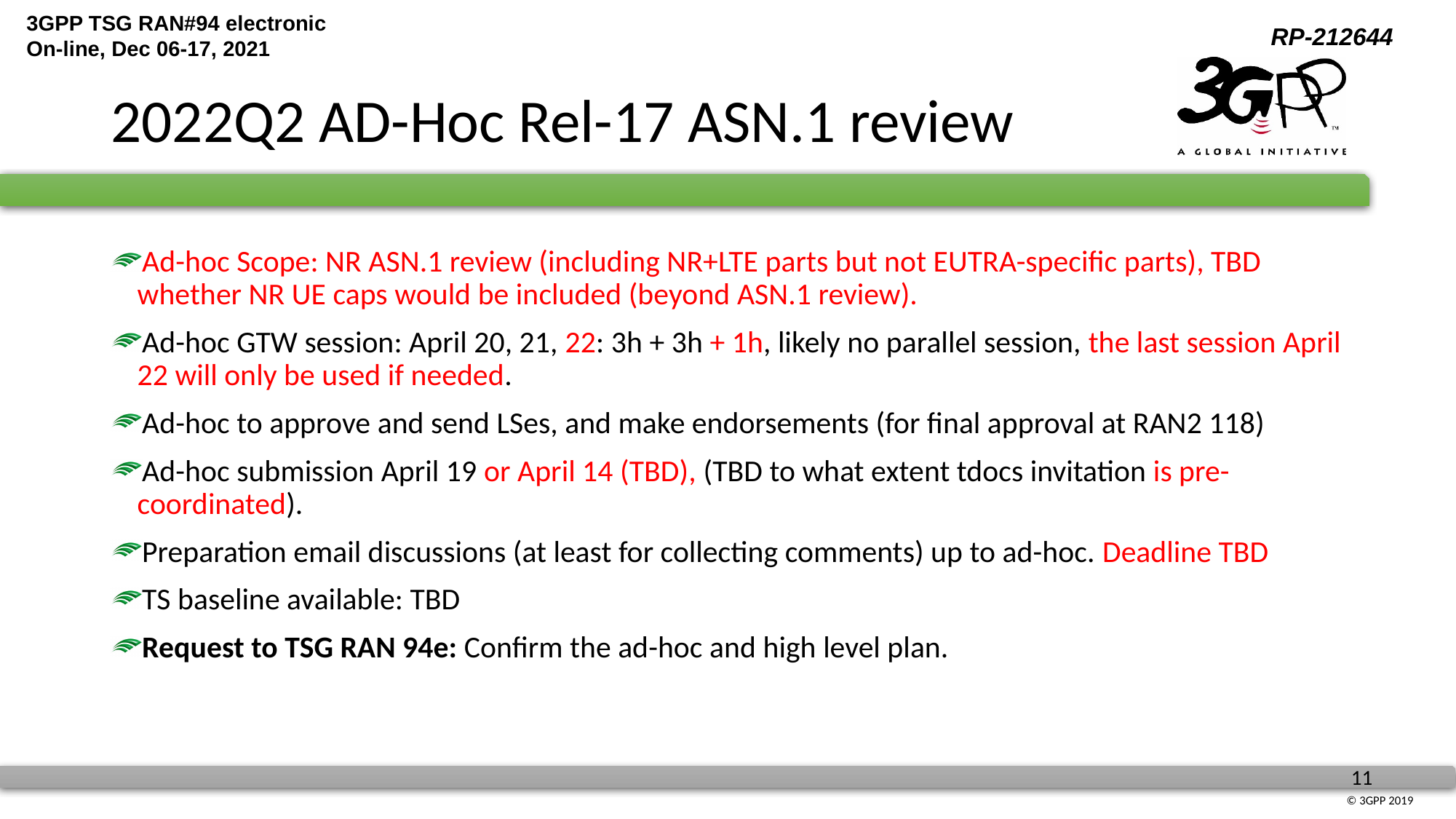

# 2022Q2 AD-Hoc Rel-17 ASN.1 review
Ad-hoc Scope: NR ASN.1 review (including NR+LTE parts but not EUTRA-specific parts), TBD whether NR UE caps would be included (beyond ASN.1 review).
Ad-hoc GTW session: April 20, 21, 22: 3h + 3h + 1h, likely no parallel session, the last session April 22 will only be used if needed.
Ad-hoc to approve and send LSes, and make endorsements (for final approval at RAN2 118)
Ad-hoc submission April 19 or April 14 (TBD), (TBD to what extent tdocs invitation is pre-coordinated).
Preparation email discussions (at least for collecting comments) up to ad-hoc. Deadline TBD
TS baseline available: TBD
Request to TSG RAN 94e: Confirm the ad-hoc and high level plan.